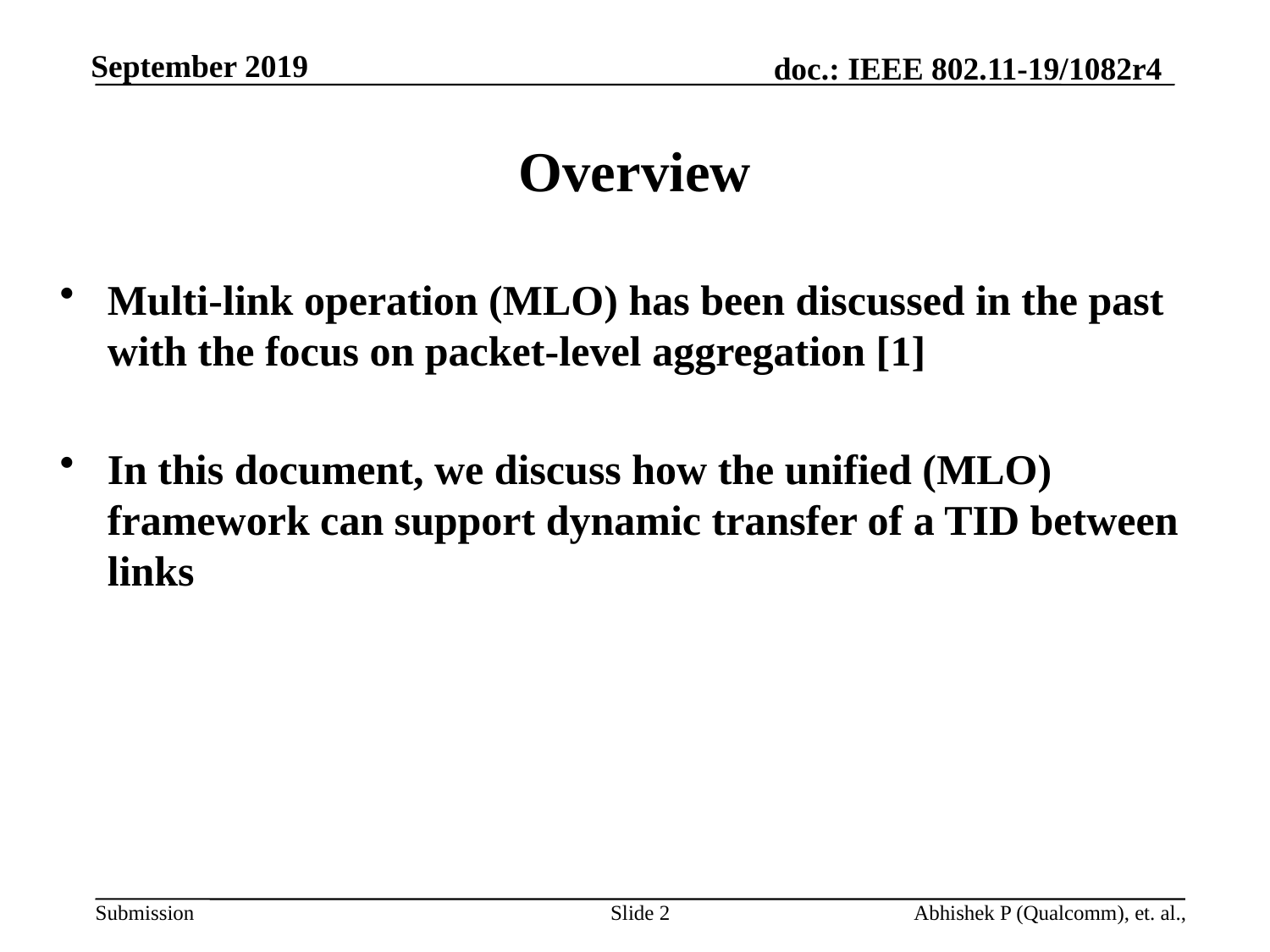

# Overview
Multi-link operation (MLO) has been discussed in the past with the focus on packet-level aggregation [1]

In this document, we discuss how the unified (MLO) framework can support dynamic transfer of a TID between links
Slide 2
Abhishek P (Qualcomm), et. al.,